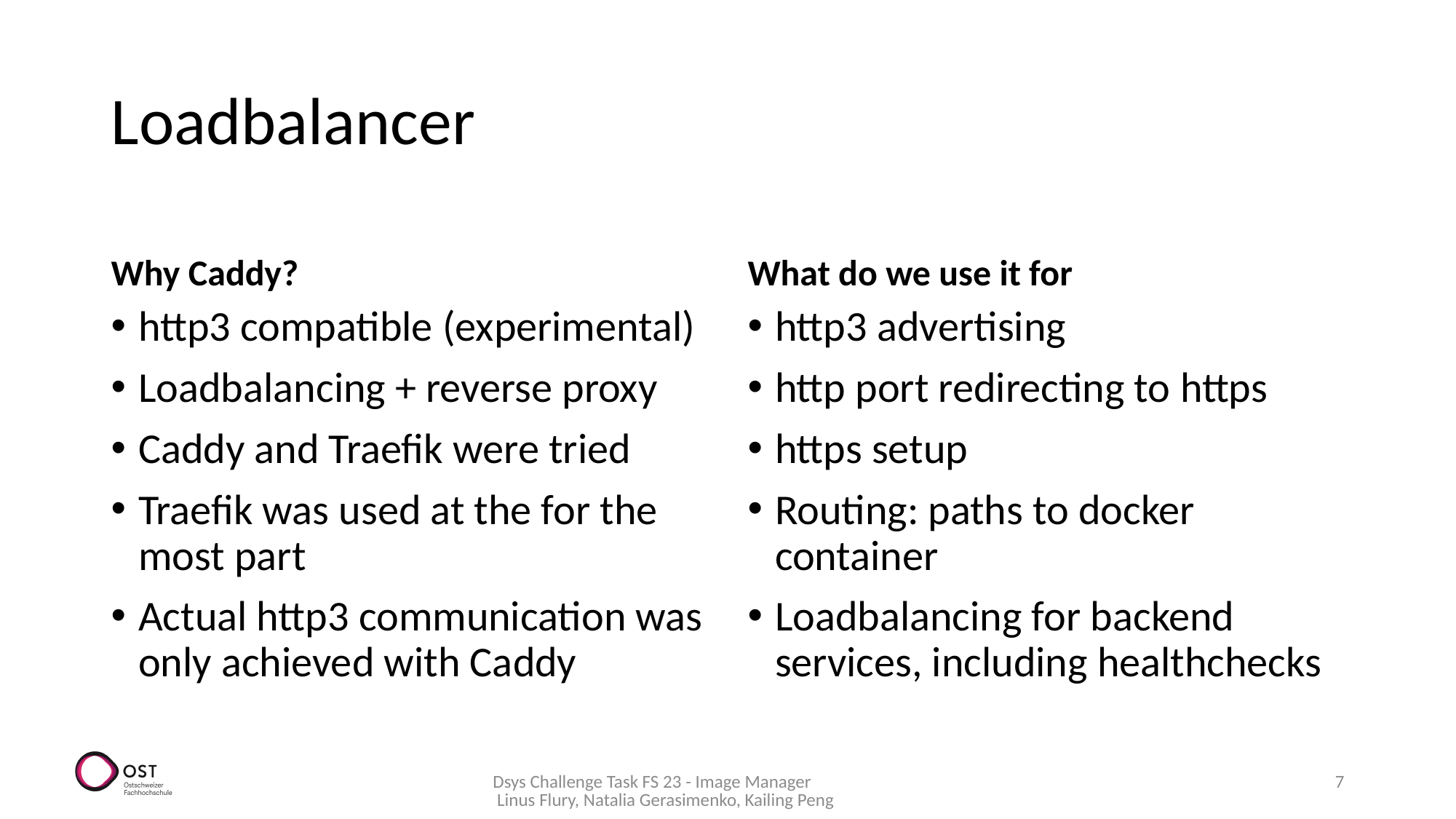

# Loadbalancer
Why Caddy?
What do we use it for
http3 compatible (experimental)
Loadbalancing + reverse proxy
Caddy and Traefik were tried
Traefik was used at the for the most part
Actual http3 communication was only achieved with Caddy

http3 advertising
http port redirecting to https
https setup
Routing: paths to docker container
Loadbalancing for backend services, including healthchecks

Dsys Challenge Task FS 23 - Image Manager                                    Linus Flury, Natalia Gerasimenko, Kailing Peng
7